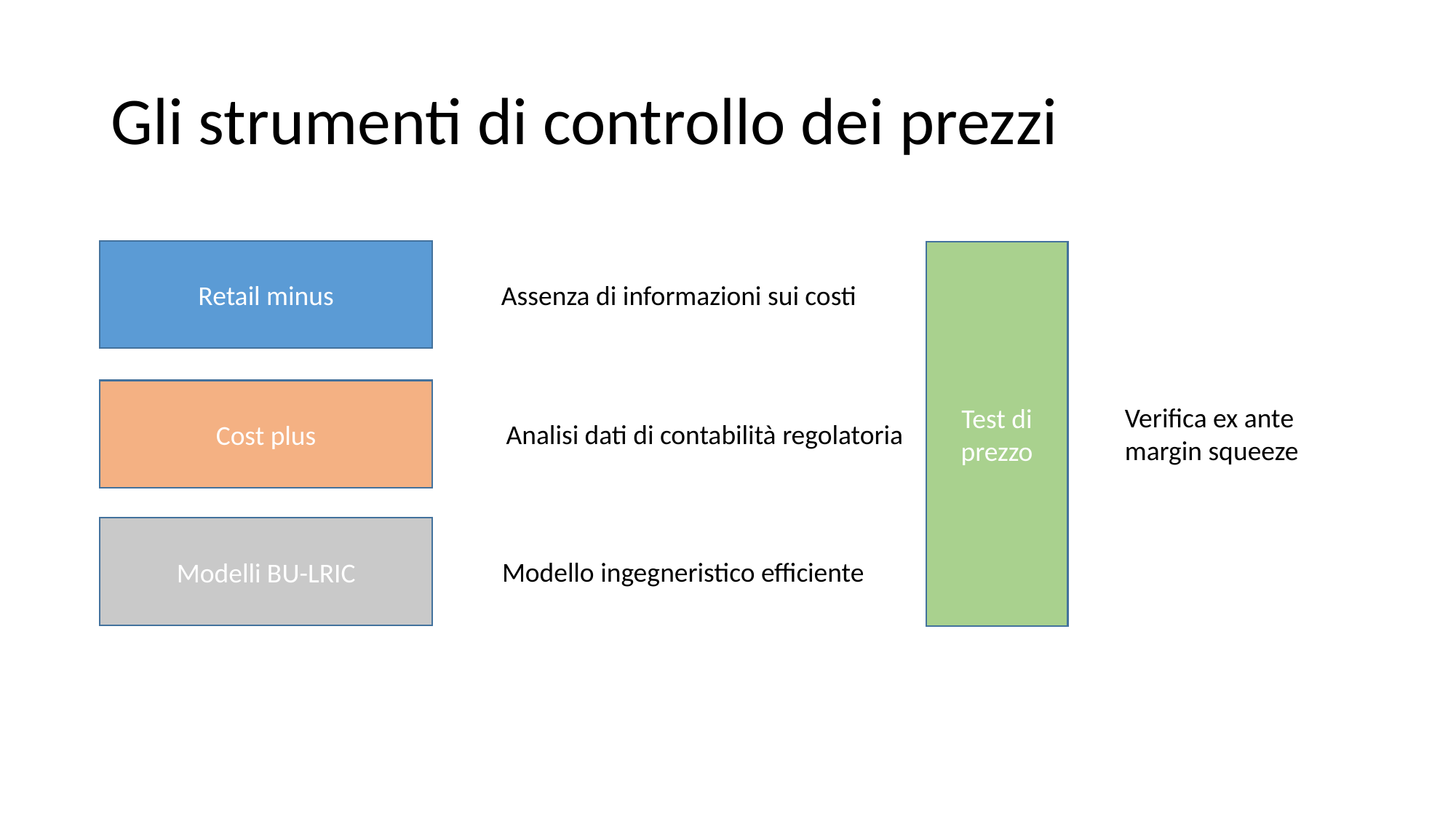

# Gli strumenti di controllo dei prezzi
Retail minus
Test di prezzo
Assenza di informazioni sui costi
Cost plus
Verifica ex ante margin squeeze
Analisi dati di contabilità regolatoria
Modelli BU-LRIC
Modello ingegneristico efficiente